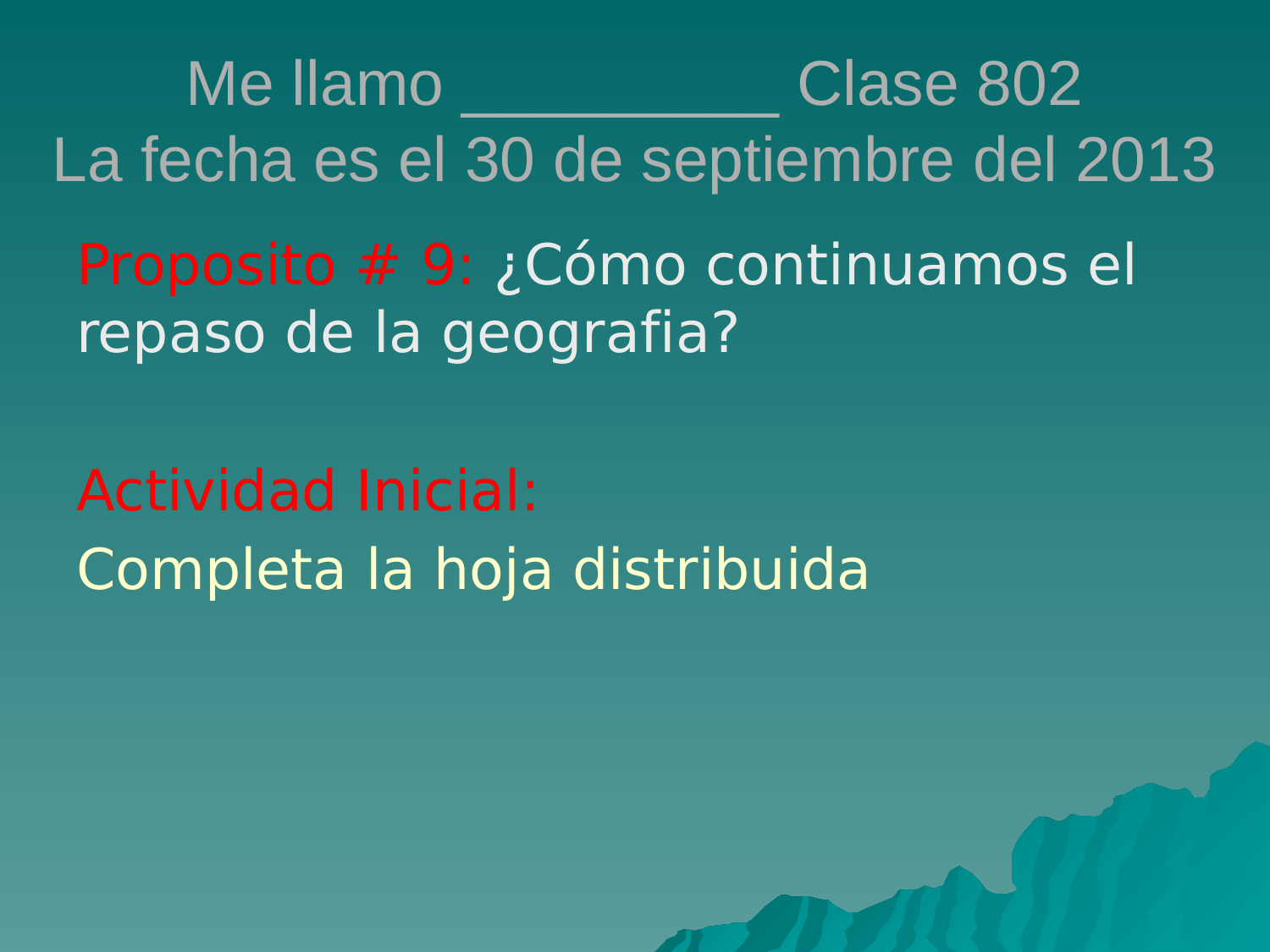

# Me llamo _________ Clase 802 La fecha es el 30 de septiembre del 2013
Proposito # 9: ¿Cómo continuamos el repaso de la geografia?

Actividad Inicial:
Completa la hoja distribuida